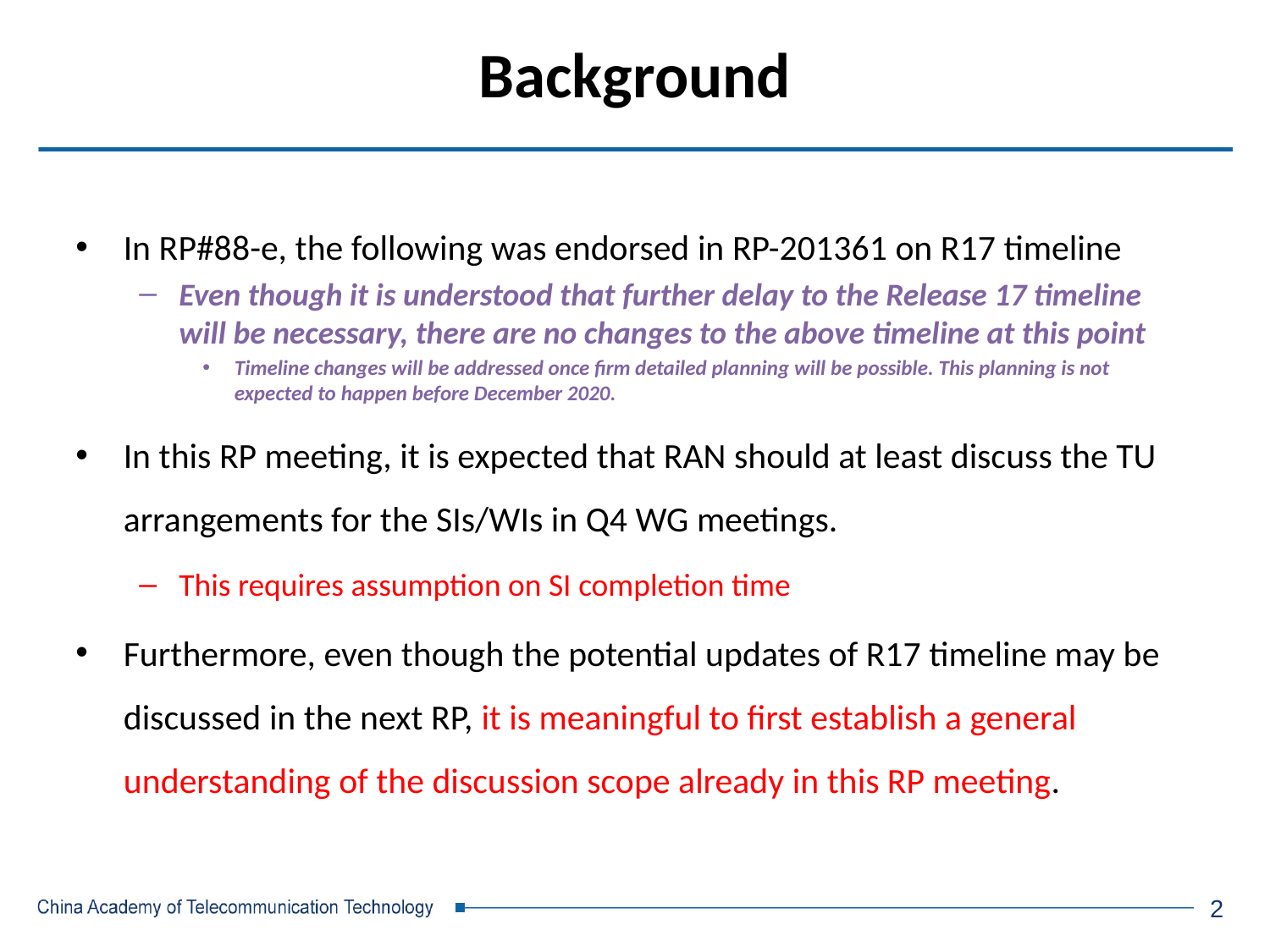

Background
In RP#88-e, the following was endorsed in RP-201361 on R17 timeline
Even though it is understood that further delay to the Release 17 timeline will be necessary, there are no changes to the above timeline at this point
Timeline changes will be addressed once firm detailed planning will be possible. This planning is not expected to happen before December 2020.
In this RP meeting, it is expected that RAN should at least discuss the TU arrangements for the SIs/WIs in Q4 WG meetings.
This requires assumption on SI completion time
Furthermore, even though the potential updates of R17 timeline may be discussed in the next RP, it is meaningful to first establish a general understanding of the discussion scope already in this RP meeting.
2